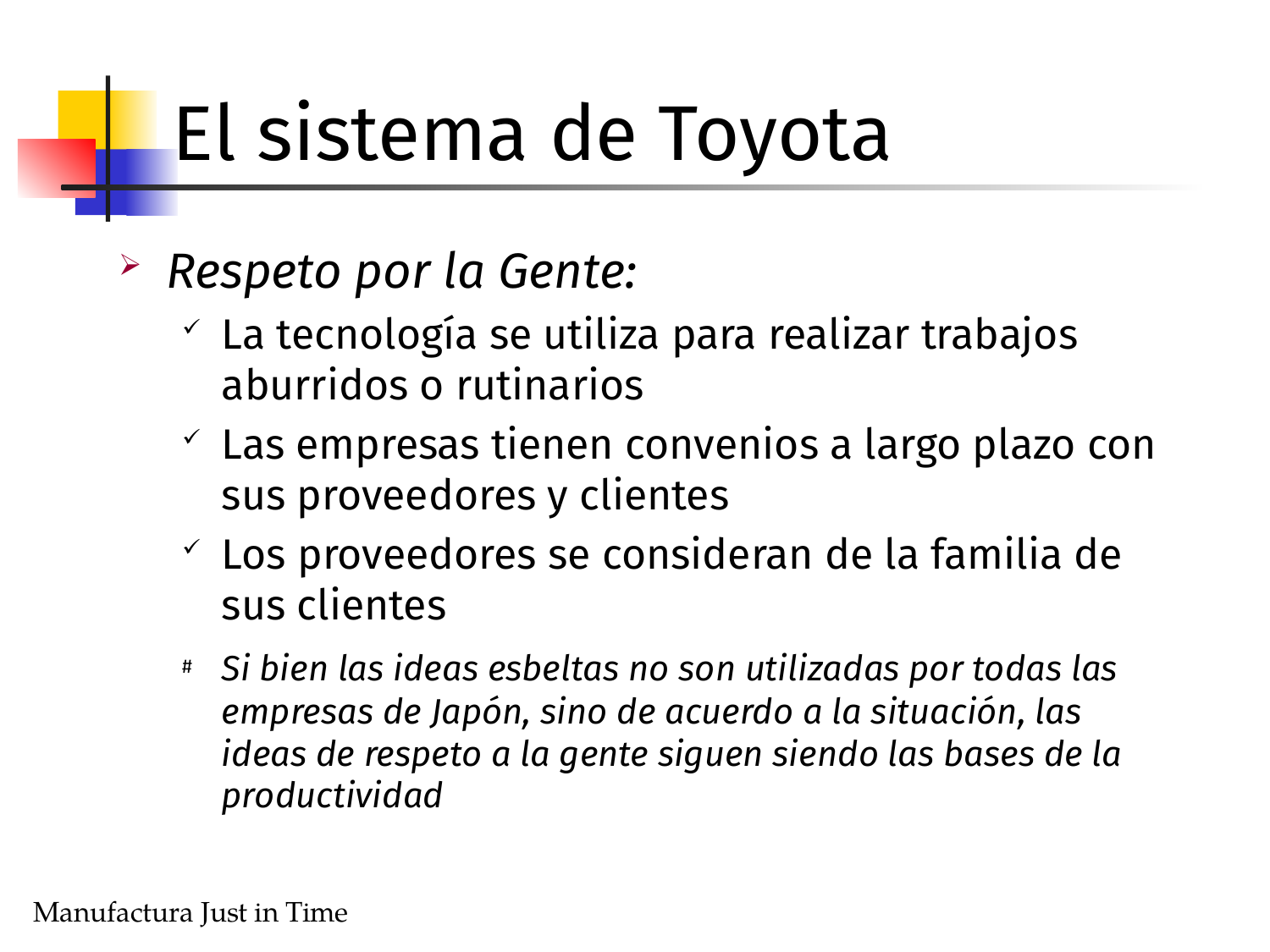

# El sistema de Toyota
Respeto por la Gente:
La tecnología se utiliza para realizar trabajos aburridos o rutinarios
Las empresas tienen convenios a largo plazo con sus proveedores y clientes
Los proveedores se consideran de la familia de sus clientes
Si bien las ideas esbeltas no son utilizadas por todas las empresas de Japón, sino de acuerdo a la situación, las ideas de respeto a la gente siguen siendo las bases de la productividad